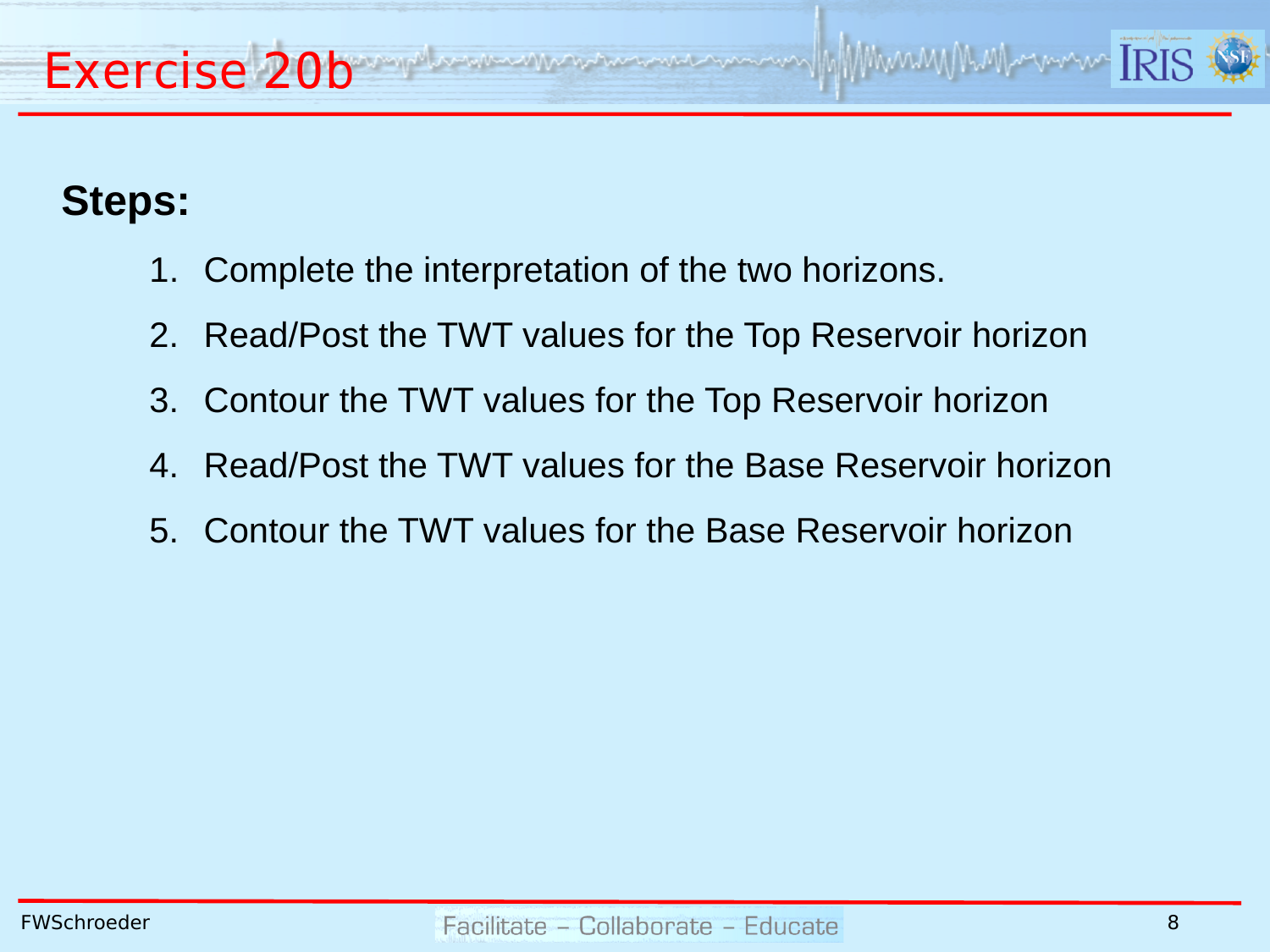

# Exercise 20b
Steps:
1.	Complete the interpretation of the two horizons.
Read/Post the TWT values for the Top Reservoir horizon
Contour the TWT values for the Top Reservoir horizon
Read/Post the TWT values for the Base Reservoir horizon
Contour the TWT values for the Base Reservoir horizon